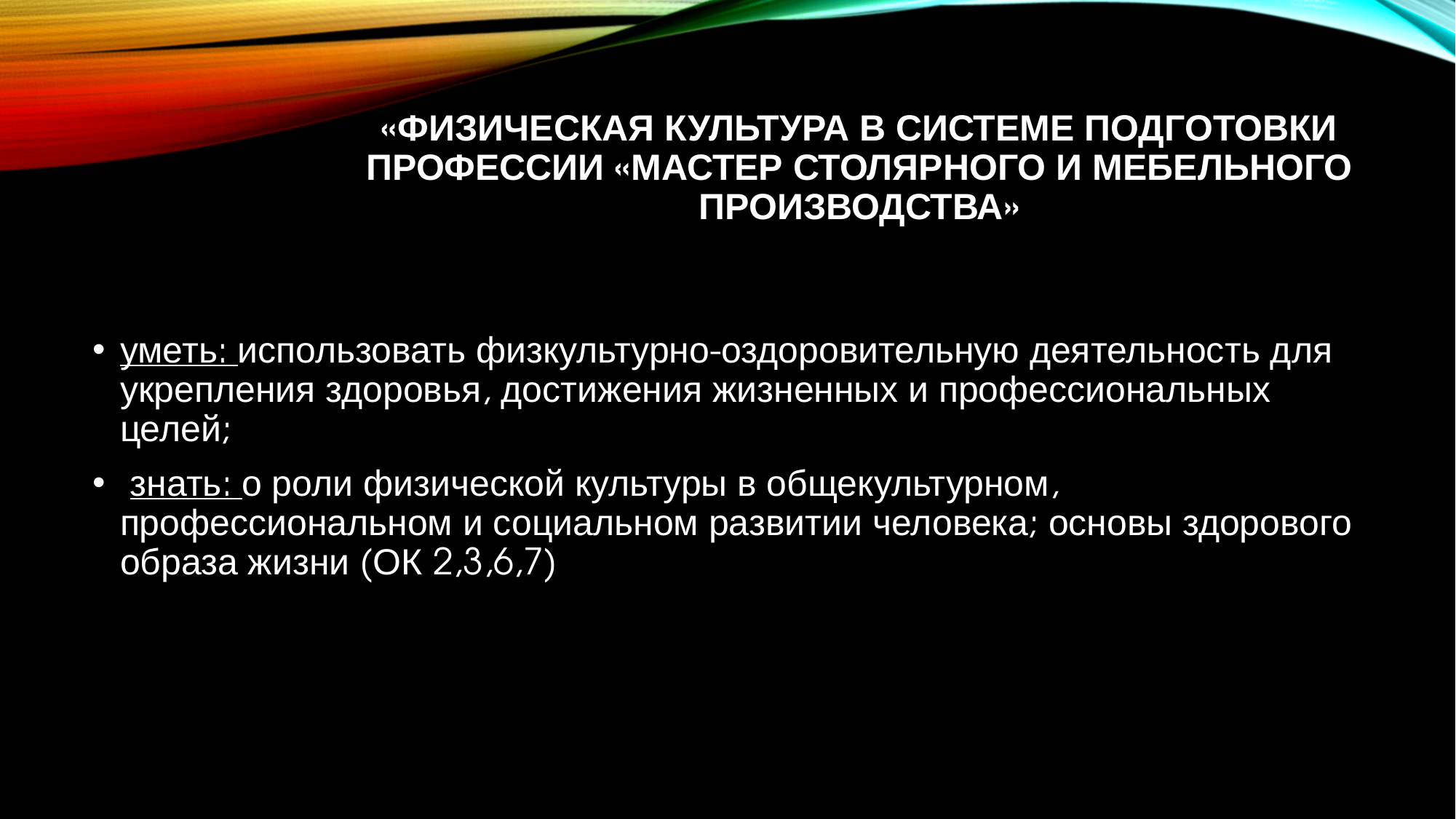

# «Физическая культура в системе подготовки профессии «Мастер столярного и мебельного производства»
уметь: использовать физкультурно-оздоровительную деятельность для укрепления здоровья, достижения жизненных и профессиональных целей;
 знать: о роли физической культуры в общекультурном, профессиональном и социальном развитии человека; основы здорового образа жизни (ОК 2,3,6,7)